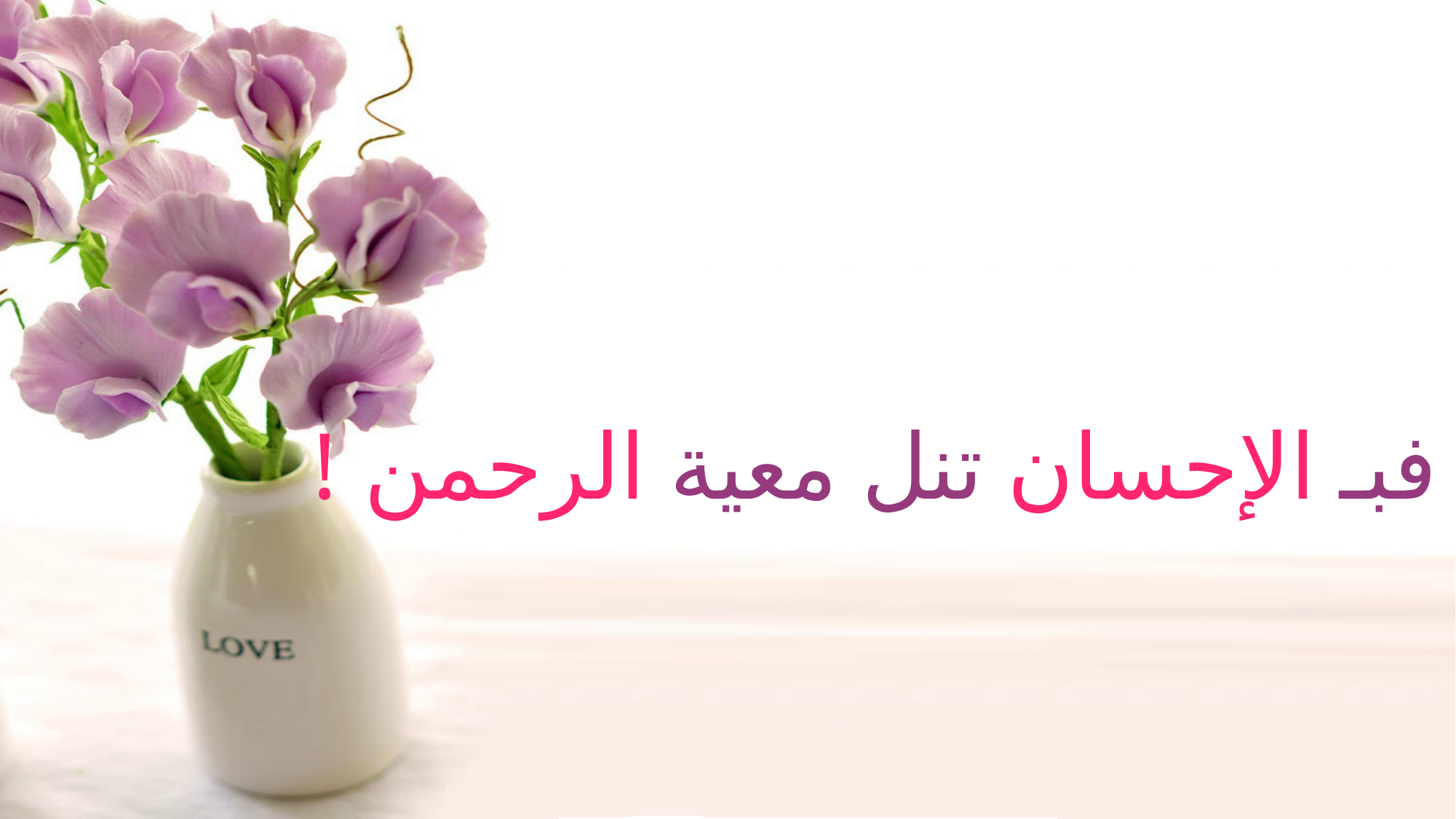

# فبـ الإحسان تنل معية الرحمن !